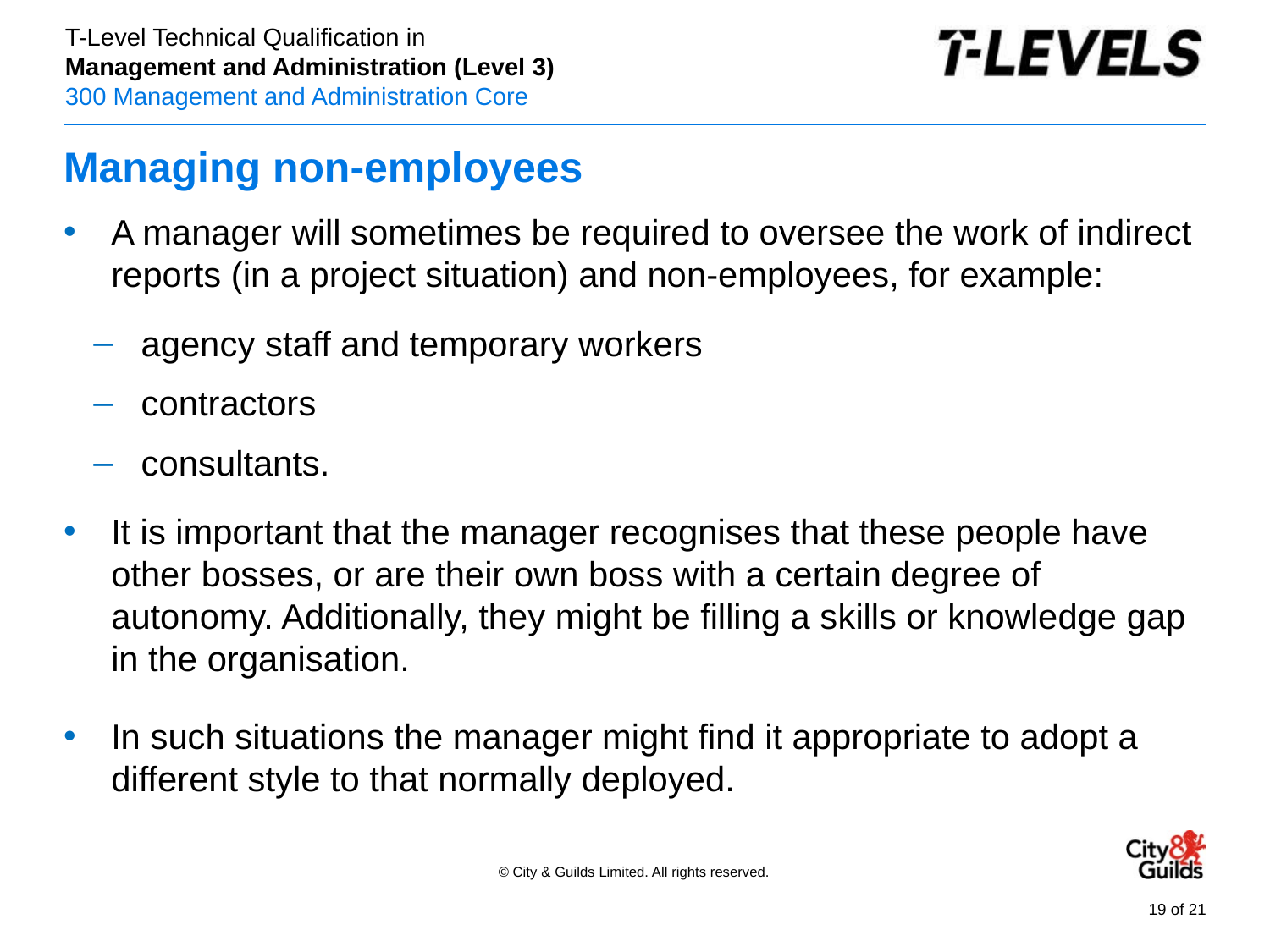

# Managing non-employees
A manager will sometimes be required to oversee the work of indirect reports (in a project situation) and non-employees, for example:
agency staff and temporary workers
contractors
consultants.
It is important that the manager recognises that these people have other bosses, or are their own boss with a certain degree of autonomy. Additionally, they might be filling a skills or knowledge gap in the organisation.
In such situations the manager might find it appropriate to adopt a different style to that normally deployed.